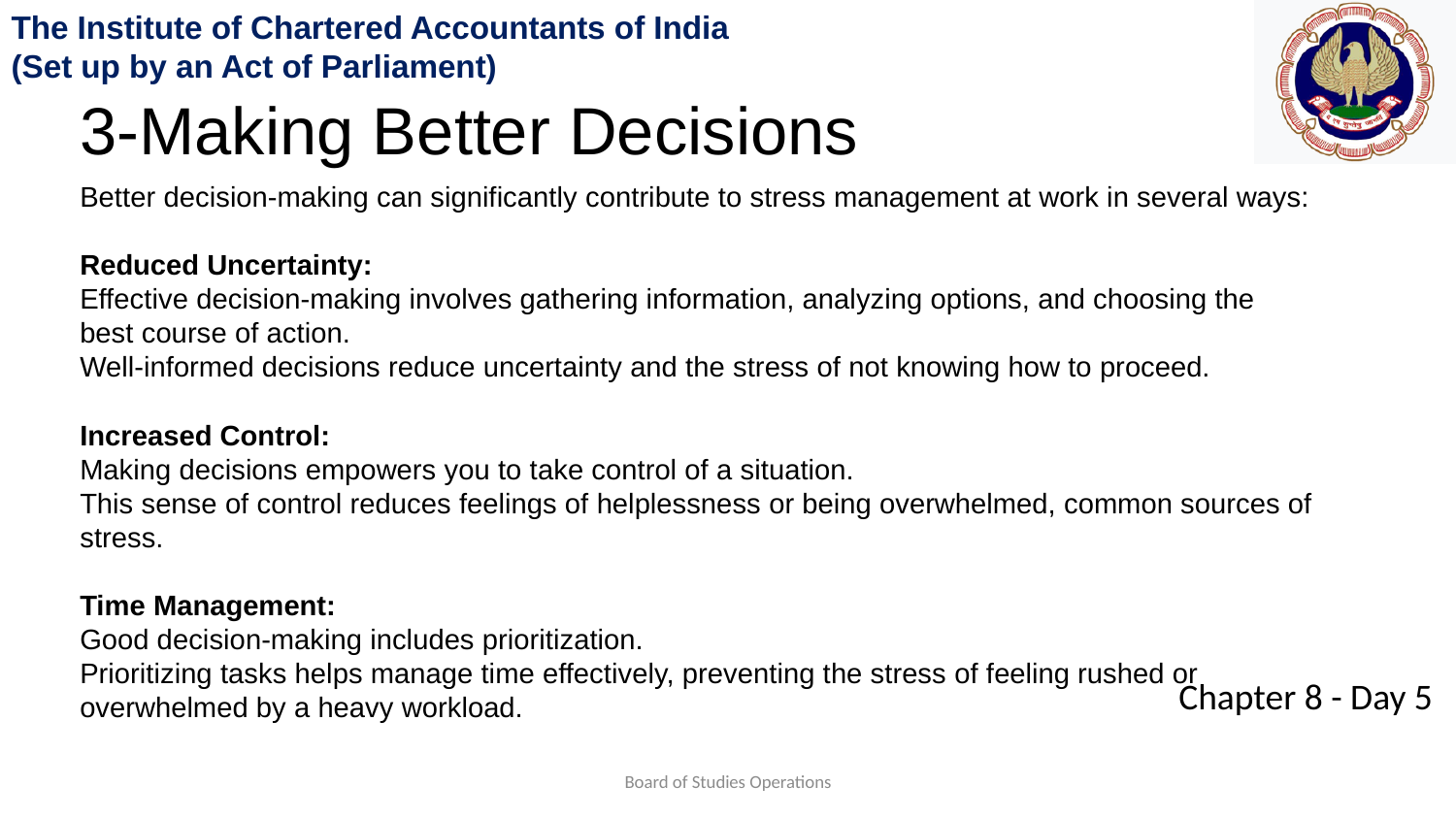

3-Making Better Decisions
Better decision-making can significantly contribute to stress management at work in several ways:

Reduced Uncertainty:
Effective decision-making involves gathering information, analyzing options, and choosing the best course of action.
Well-informed decisions reduce uncertainty and the stress of not knowing how to proceed.

Increased Control:
Making decisions empowers you to take control of a situation.
This sense of control reduces feelings of helplessness or being overwhelmed, common sources of stress.

Time Management:
Good decision-making includes prioritization.
Prioritizing tasks helps manage time effectively, preventing the stress of feeling rushed or overwhelmed by a heavy workload.

Board of Studies Operations